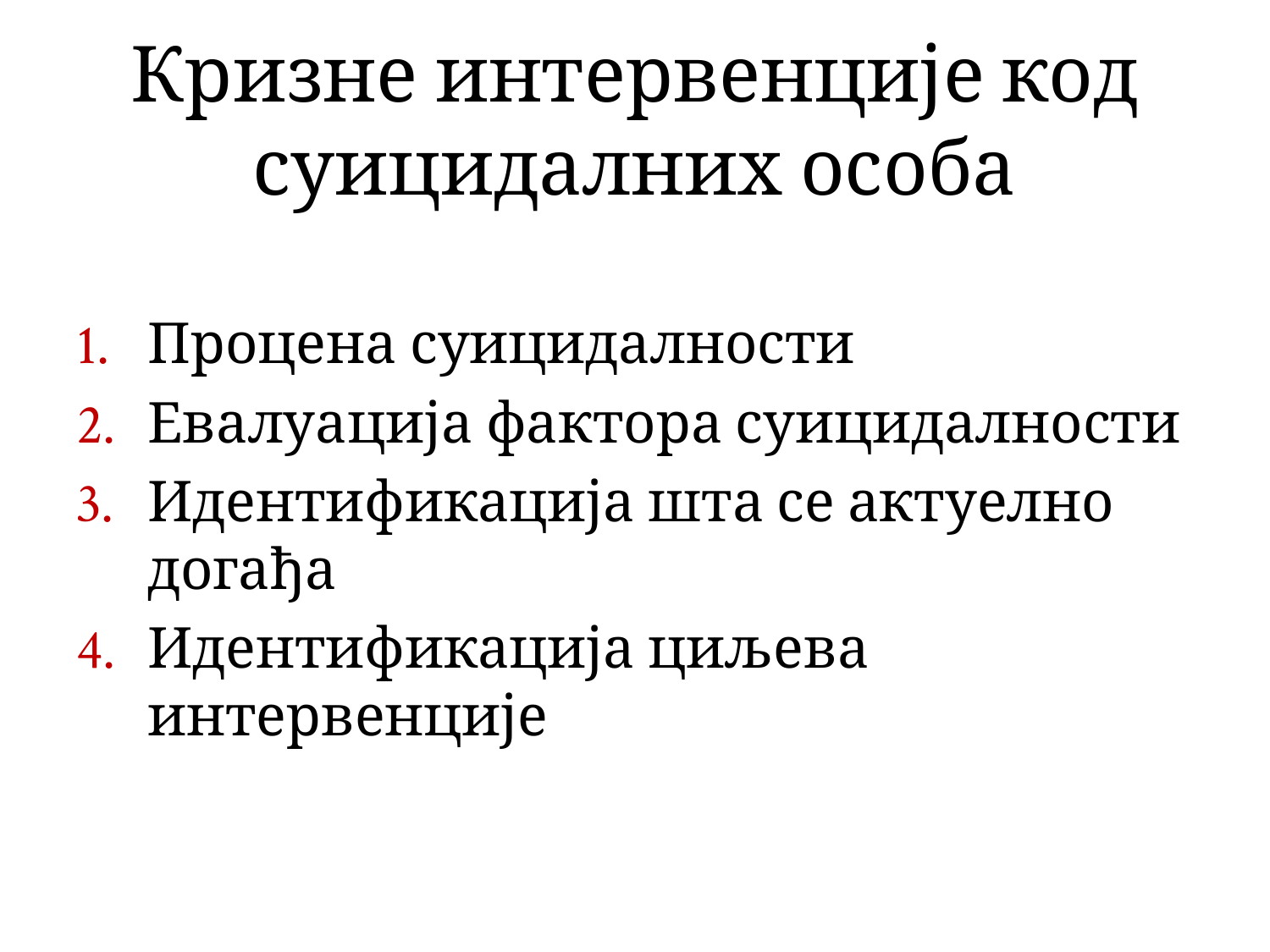

# Кризне интервенције код суицидалних особа

Процена суицидалности
Евалуација фактора суицидалности
Идентификација шта се актуелно догађа
Идентификација циљева интервенције